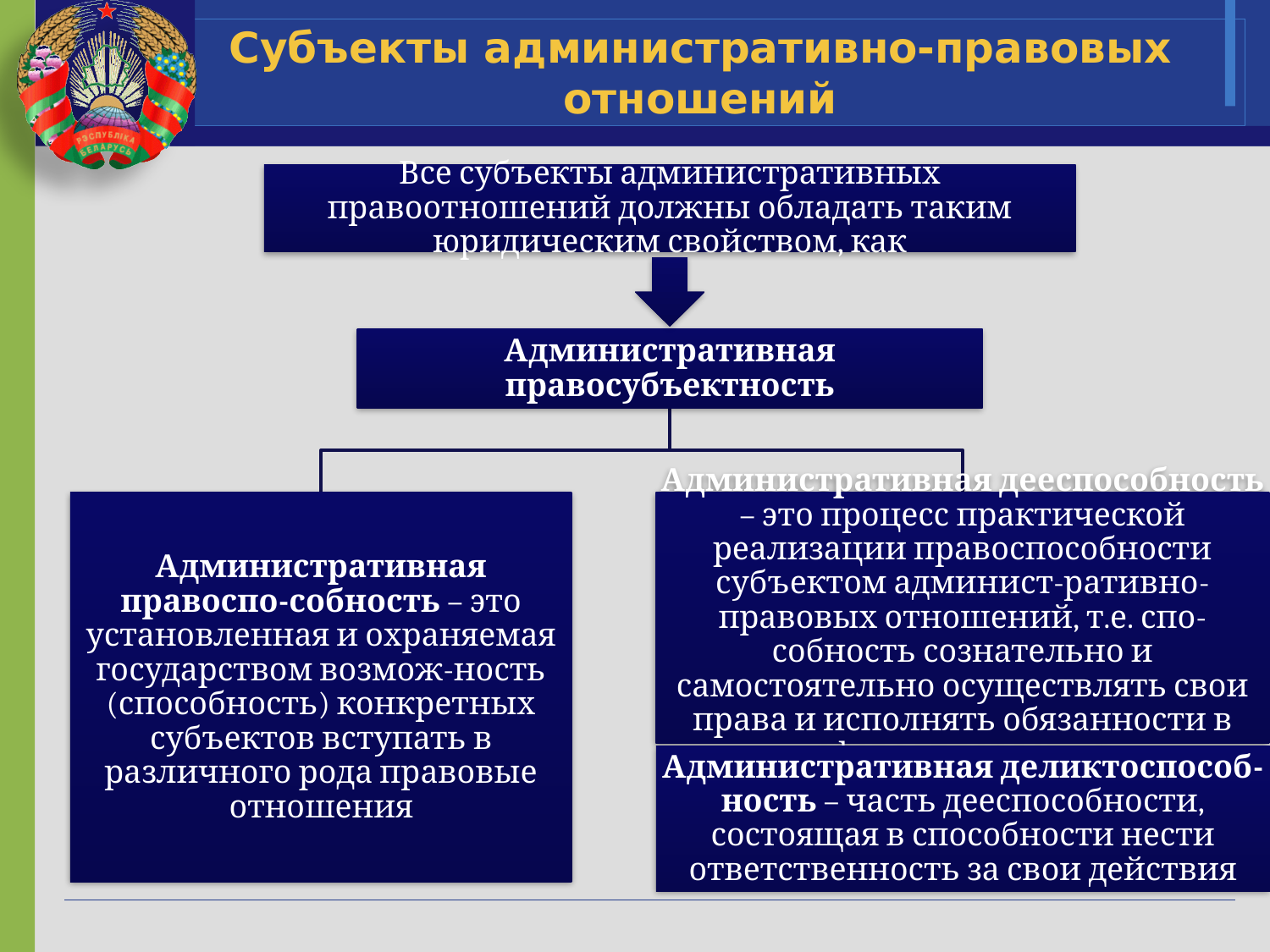

# Субъекты административно-правовых отношений

Все субъекты административных правоотношений должны обладать таким юридическим свойством, как

Административная правосубъектность
Административная правоспо-собность – это установленная и охраняемая государством возмож-ность (способность) конкретных субъектов вступать в различного рода правовые отношения
Административная дееспособность – это процесс практической реализации правоспособности субъектом админист-ративно-правовых отношений, т.е. спо-собность сознательно и самостоятельно осуществлять свои права и исполнять обязанности в сфере управления

Административная деликтоспособ-ность – часть дееспособности, состоящая в способности нести ответственность за свои действия